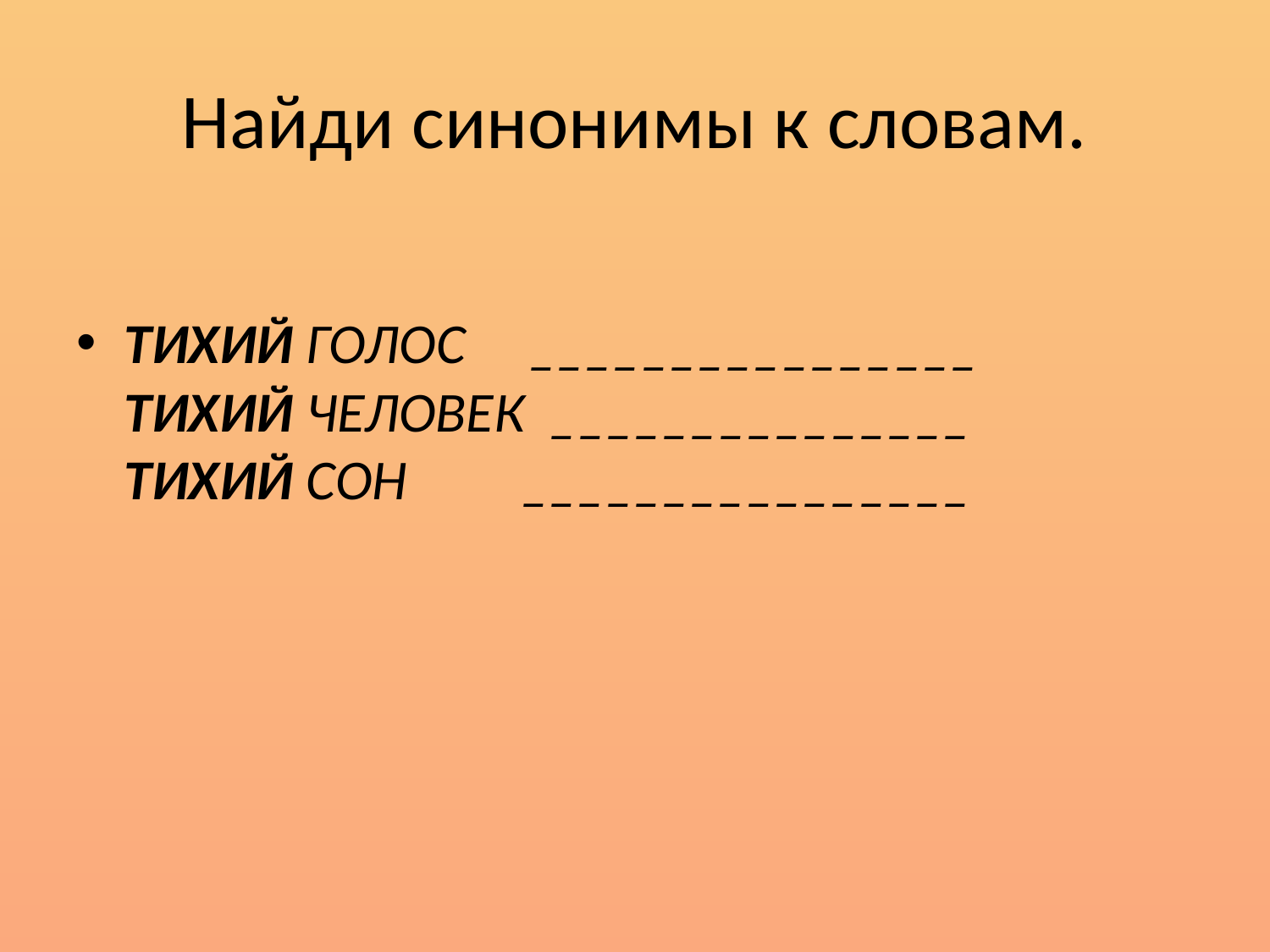

# Найди синонимы к словам.

ТИХИЙ ГОЛОС     ________________
ТИХИЙ ЧЕЛОВЕК  _______________
ТИХИЙ СОН         ________________